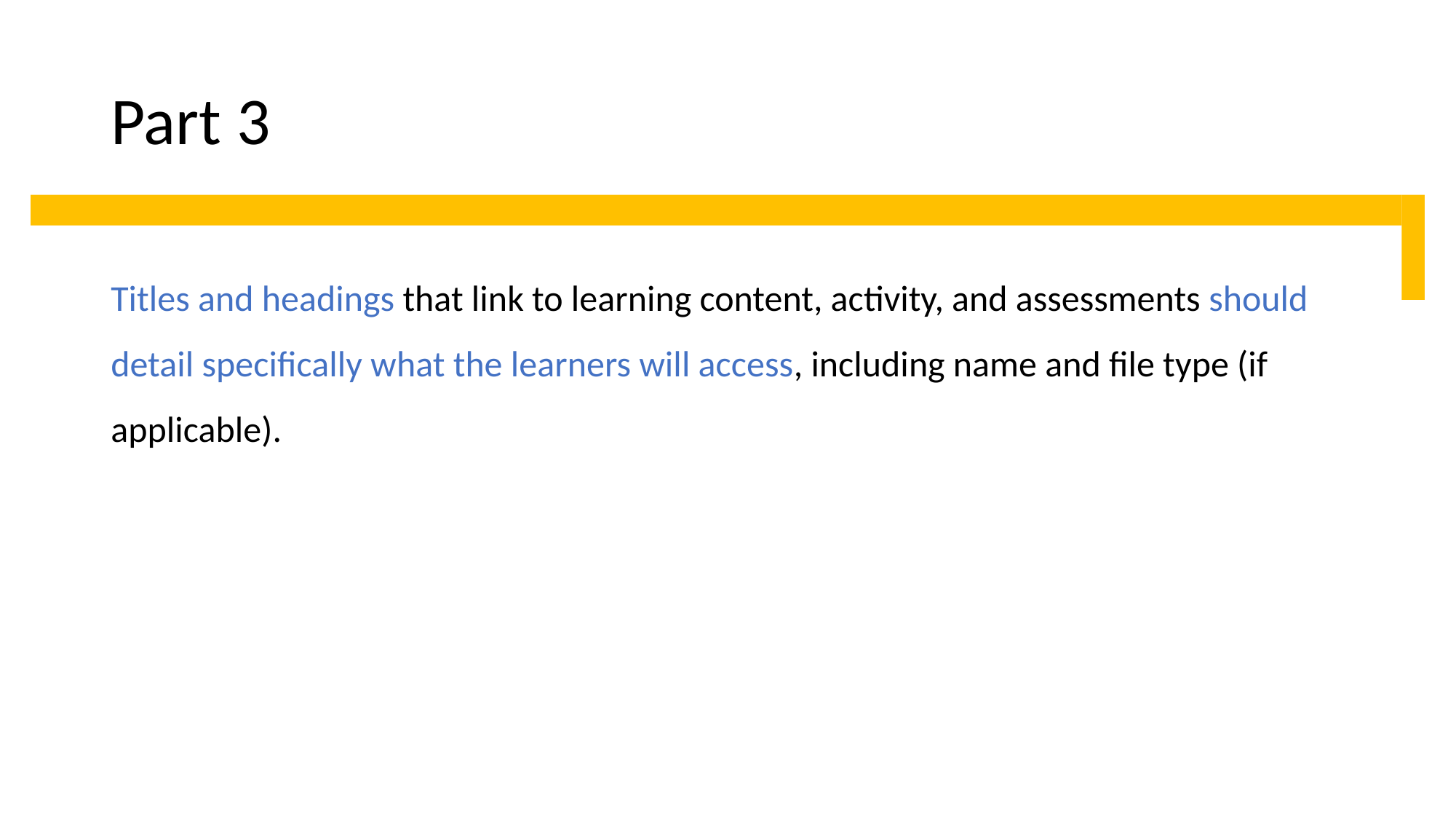

# Part 3

Titles and headings that link to learning content, activity, and assessments should detail specifically what the learners will access, including name and file type (if applicable).